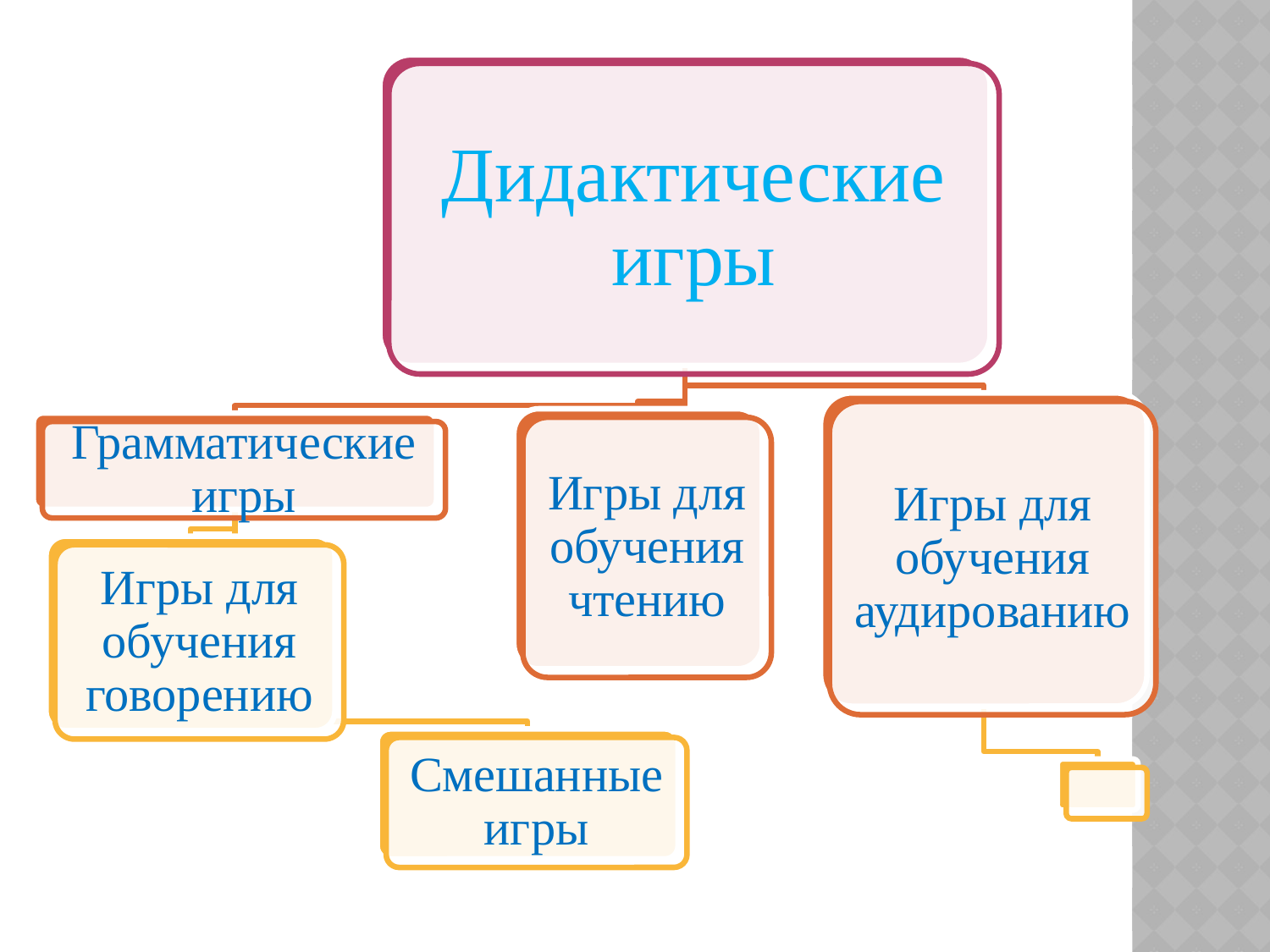

Дидактические игры
Грамматические игры
Игры для обучения говорению
Смешанные игры
Игры для обучения чтению
Игры для обучения аудированию